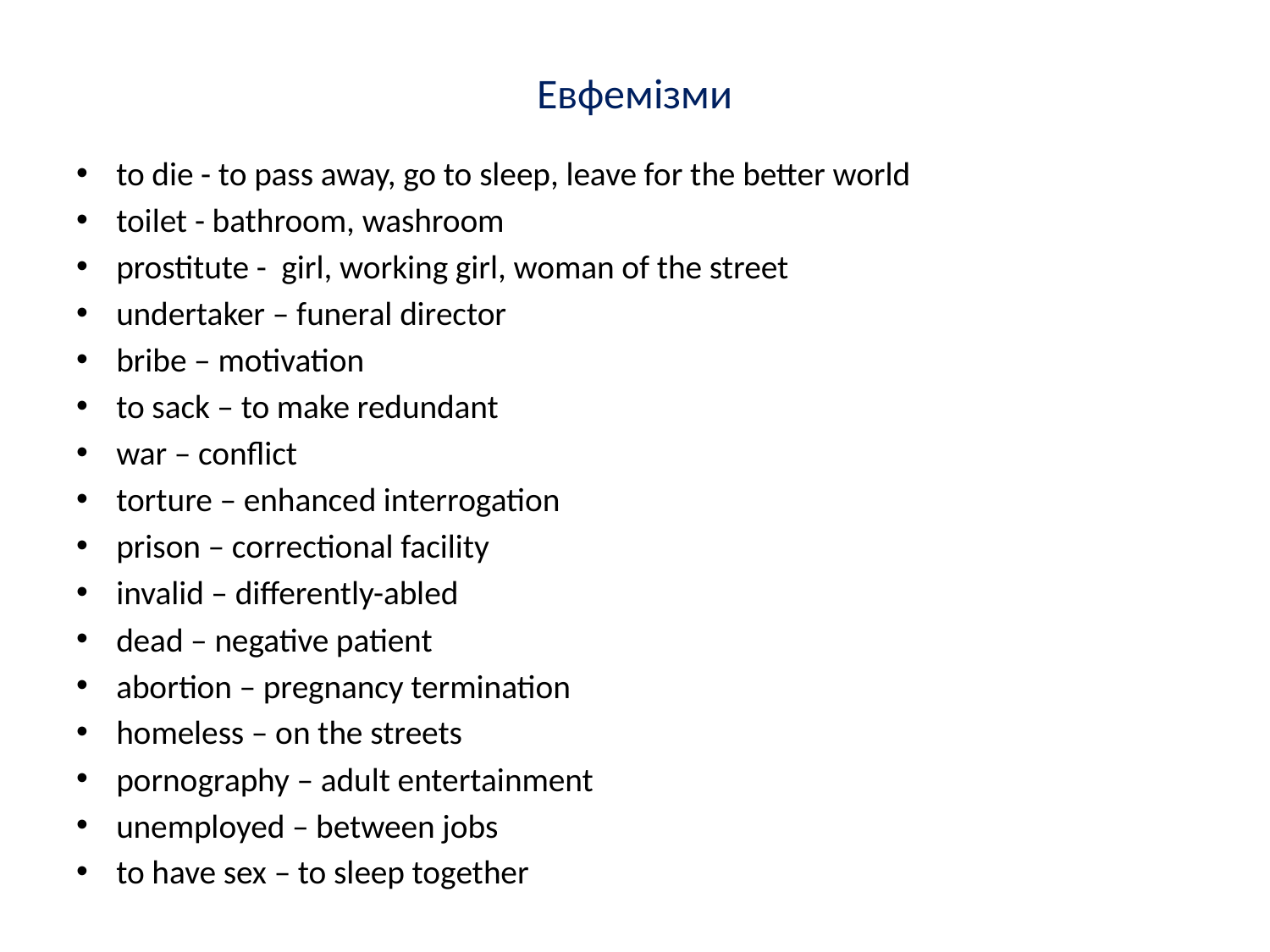

# Евфемізми
to die - to pass away, go to sleep, leave for the better world
toilet - bathroom, washroom
prostitute -  girl, working girl, woman of the street
undertaker – funeral director
bribe – motivation
to sack – to make redundant
war – conflict
torture – enhanced interrogation
prison – correctional facility
invalid – differently-abled
dead – negative patient
abortion – pregnancy termination
homeless – on the streets
pornography – adult entertainment
unemployed – between jobs
to have sex – to sleep together